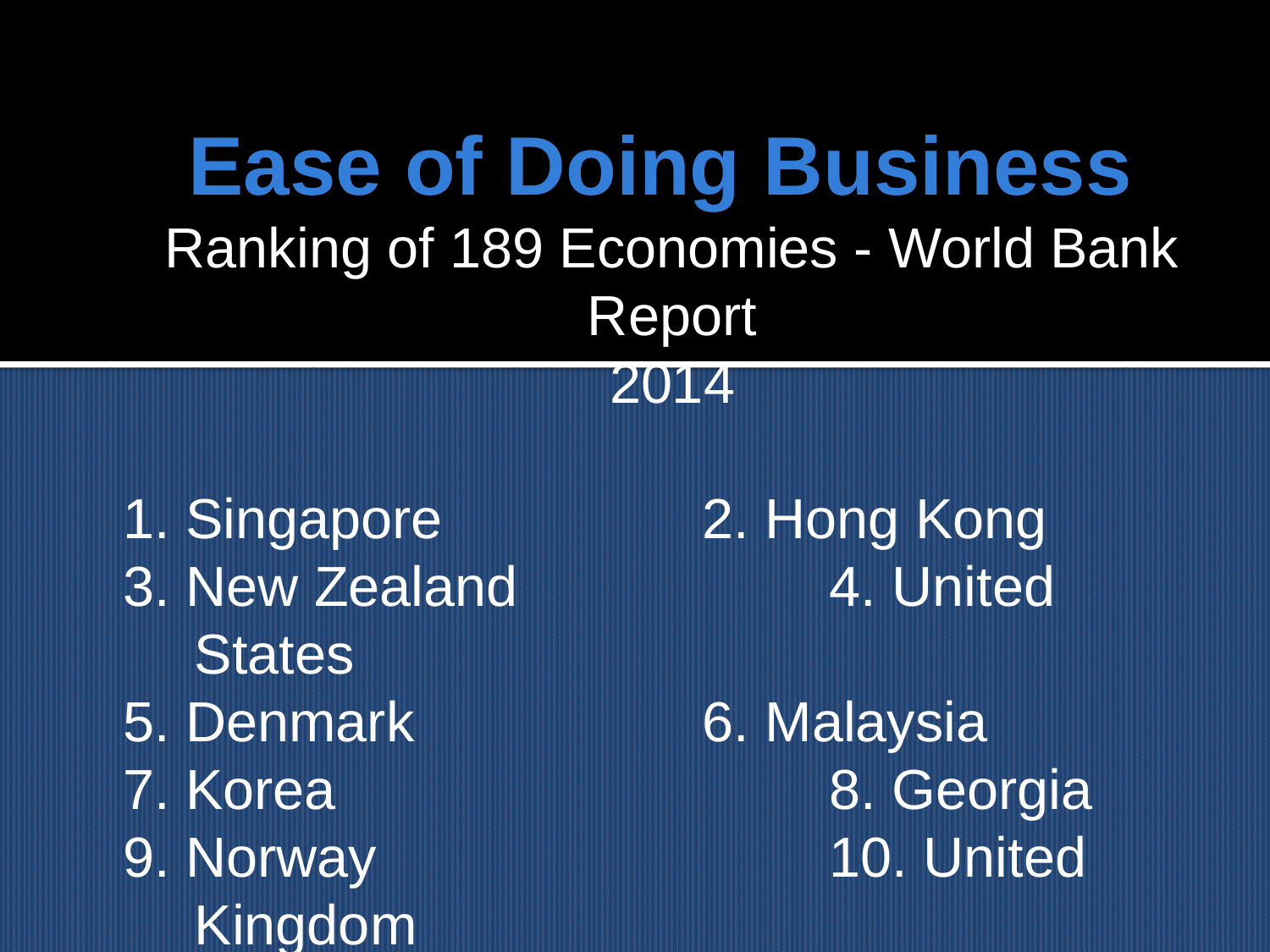

# Ease of Doing Business
Ranking of 189 Economies - World Bank Report
2014

1. Singapore			2. Hong Kong
3. New Zealand			4. United States
5. Denmark			6. Malaysia
7. Korea				8. Georgia
9. Norway				10. United Kingdom
			134. India (2014)
			131. India (2013)